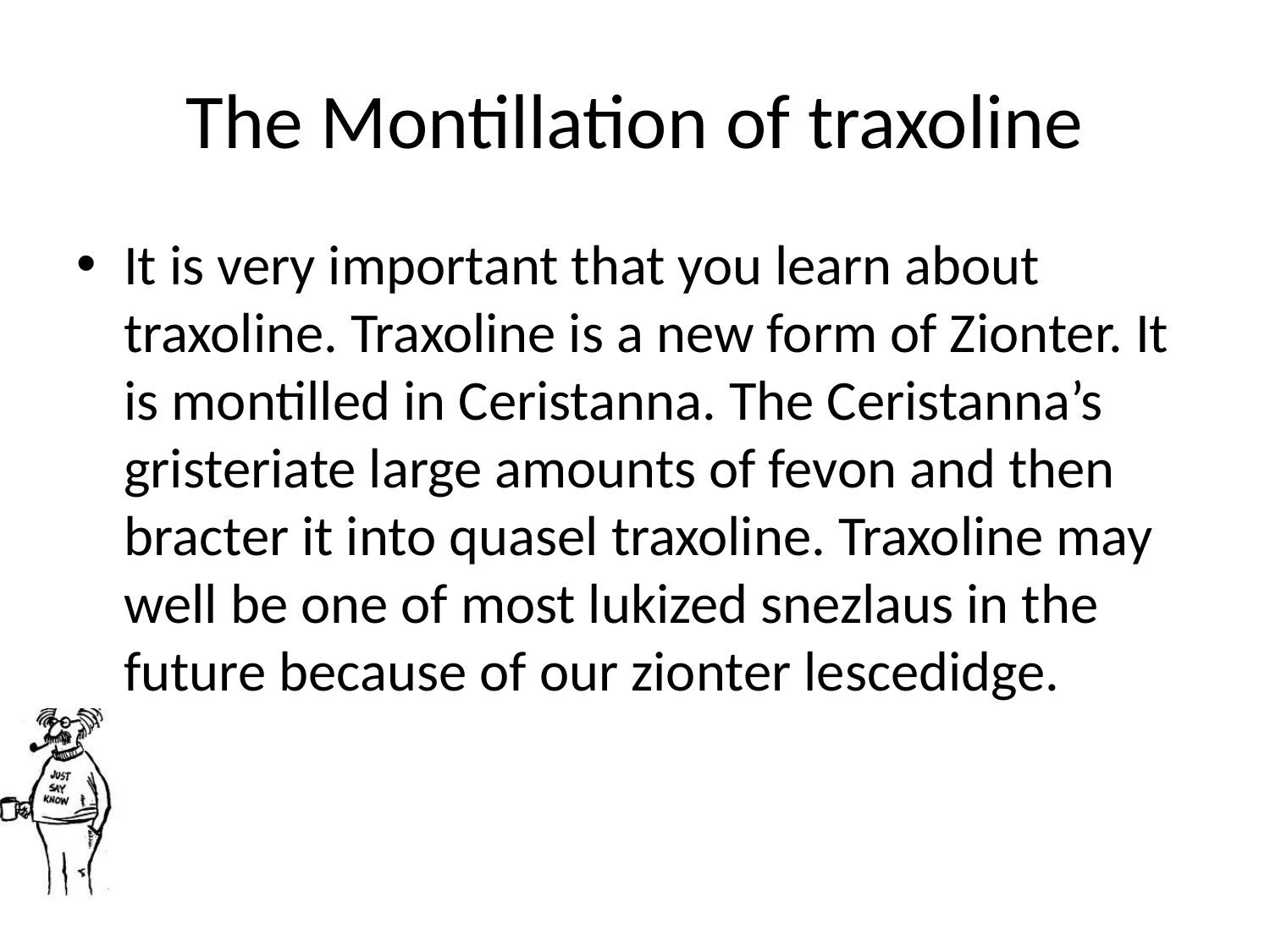

# The Montillation of traxoline
It is very important that you learn about traxoline. Traxoline is a new form of Zionter. It is montilled in Ceristanna. The Ceristanna’s gristeriate large amounts of fevon and then bracter it into quasel traxoline. Traxoline may well be one of most lukized snezlaus in the future because of our zionter lescedidge.